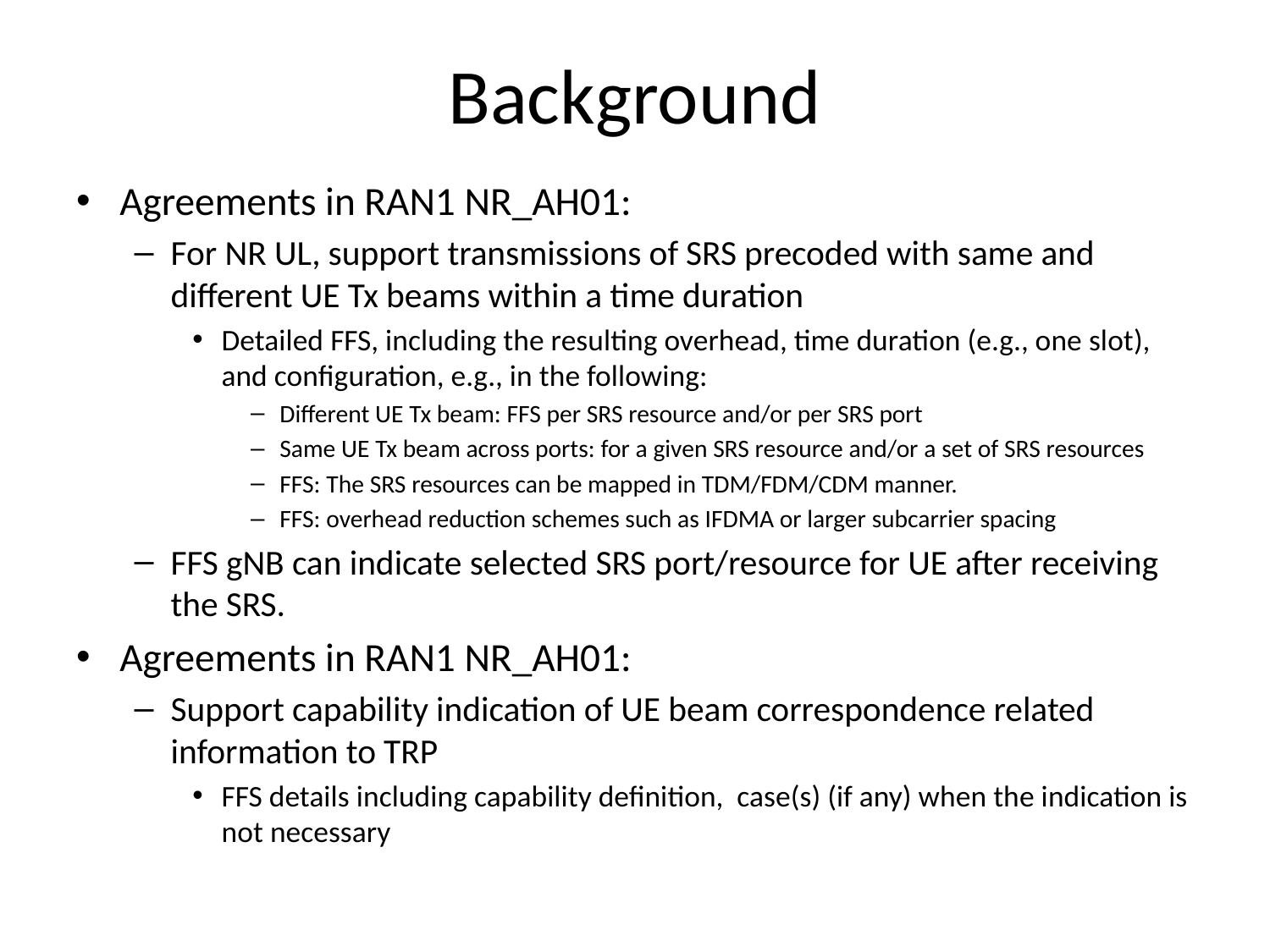

# Background
Agreements in RAN1 NR_AH01:
For NR UL, support transmissions of SRS precoded with same and different UE Tx beams within a time duration
Detailed FFS, including the resulting overhead, time duration (e.g., one slot), and configuration, e.g., in the following:
Different UE Tx beam: FFS per SRS resource and/or per SRS port
Same UE Tx beam across ports: for a given SRS resource and/or a set of SRS resources
FFS: The SRS resources can be mapped in TDM/FDM/CDM manner.
FFS: overhead reduction schemes such as IFDMA or larger subcarrier spacing
FFS gNB can indicate selected SRS port/resource for UE after receiving the SRS.
Agreements in RAN1 NR_AH01:
Support capability indication of UE beam correspondence related information to TRP
FFS details including capability definition,  case(s) (if any) when the indication is not necessary